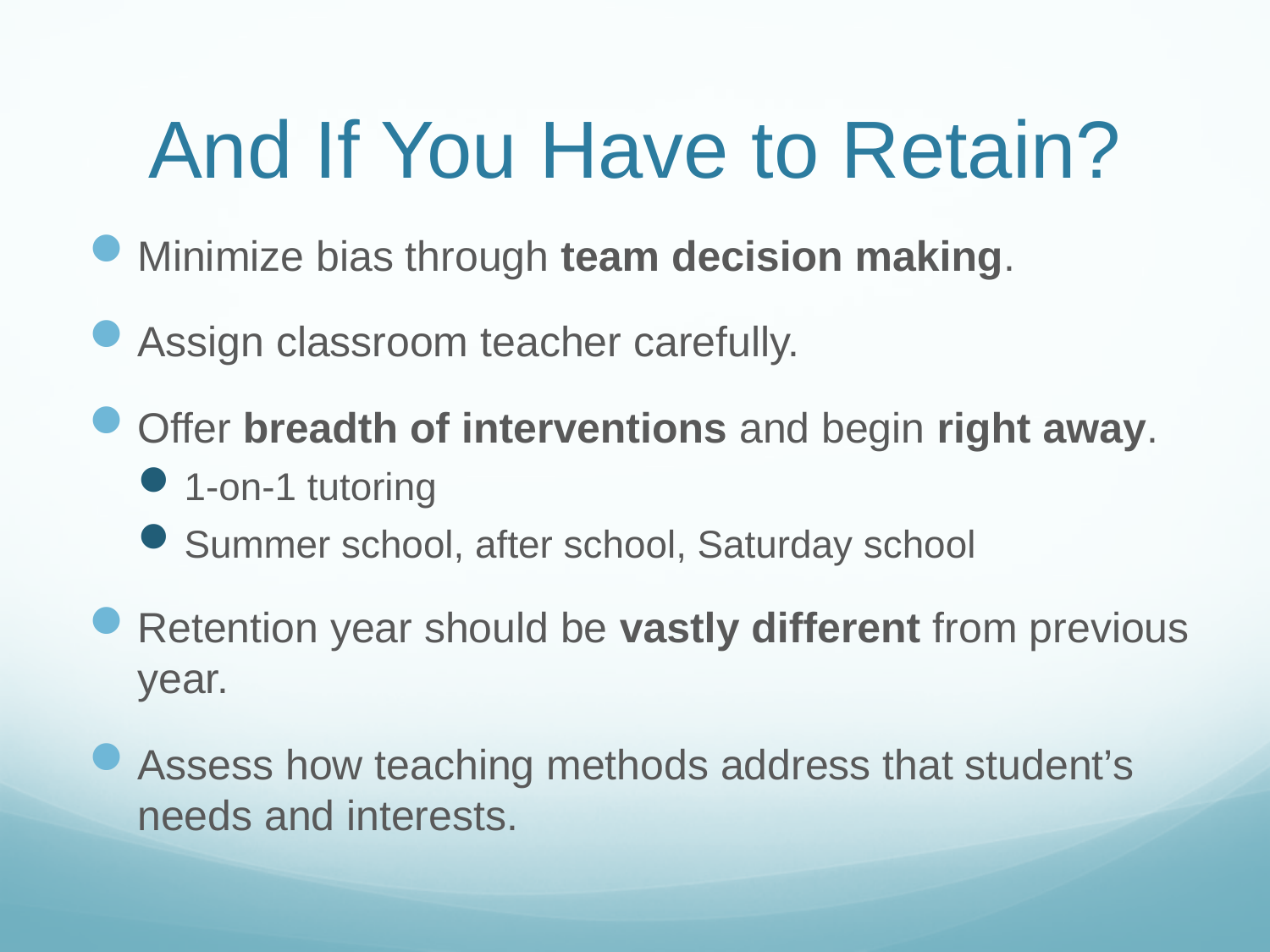

# And If You Have to Retain?
Minimize bias through team decision making.
Assign classroom teacher carefully.
Offer breadth of interventions and begin right away.
1-on-1 tutoring
Summer school, after school, Saturday school
Retention year should be vastly different from previous year.
Assess how teaching methods address that student’s needs and interests.